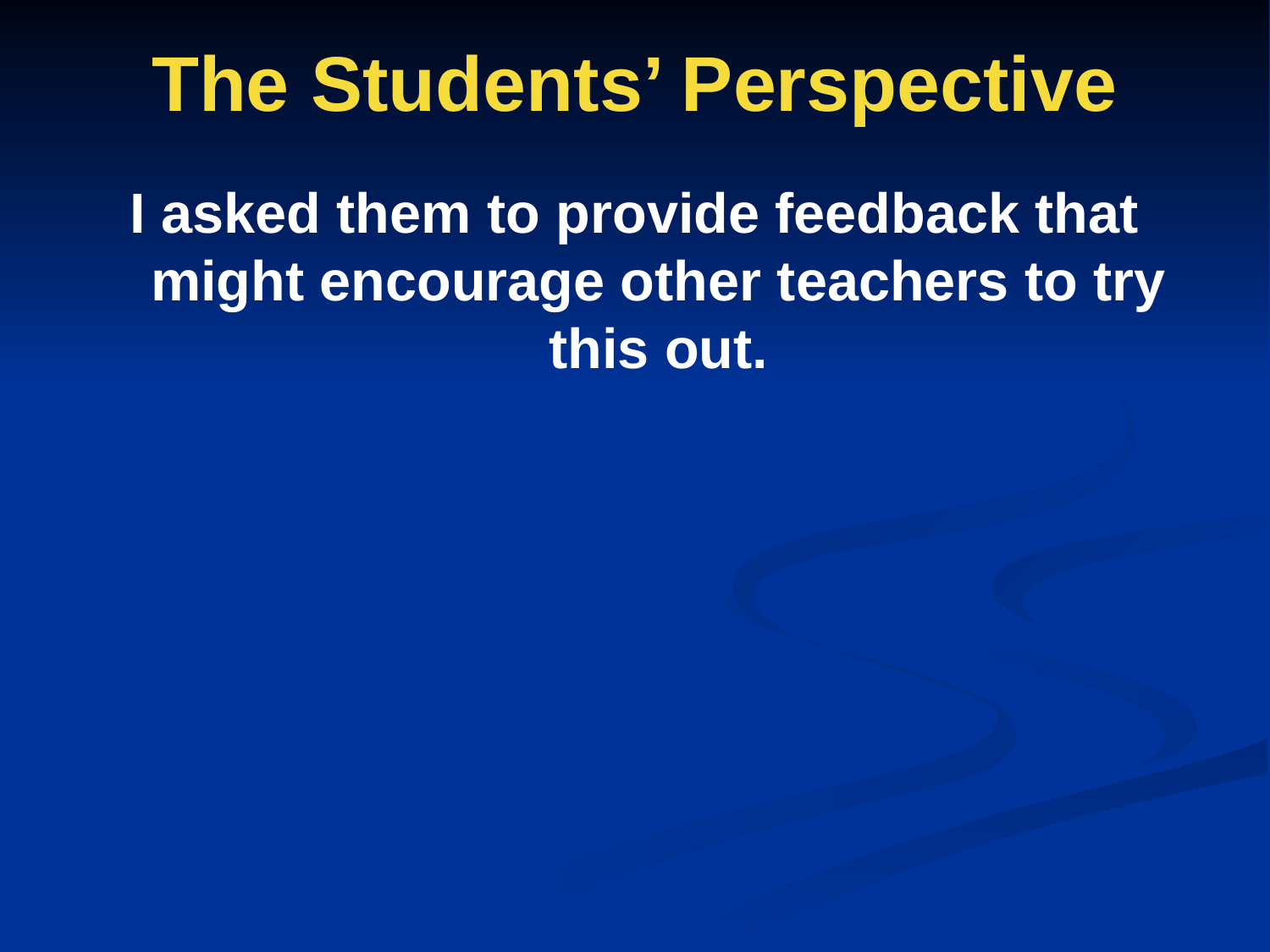

# The Students’ Perspective
I asked them to provide feedback that might encourage other teachers to try this out.